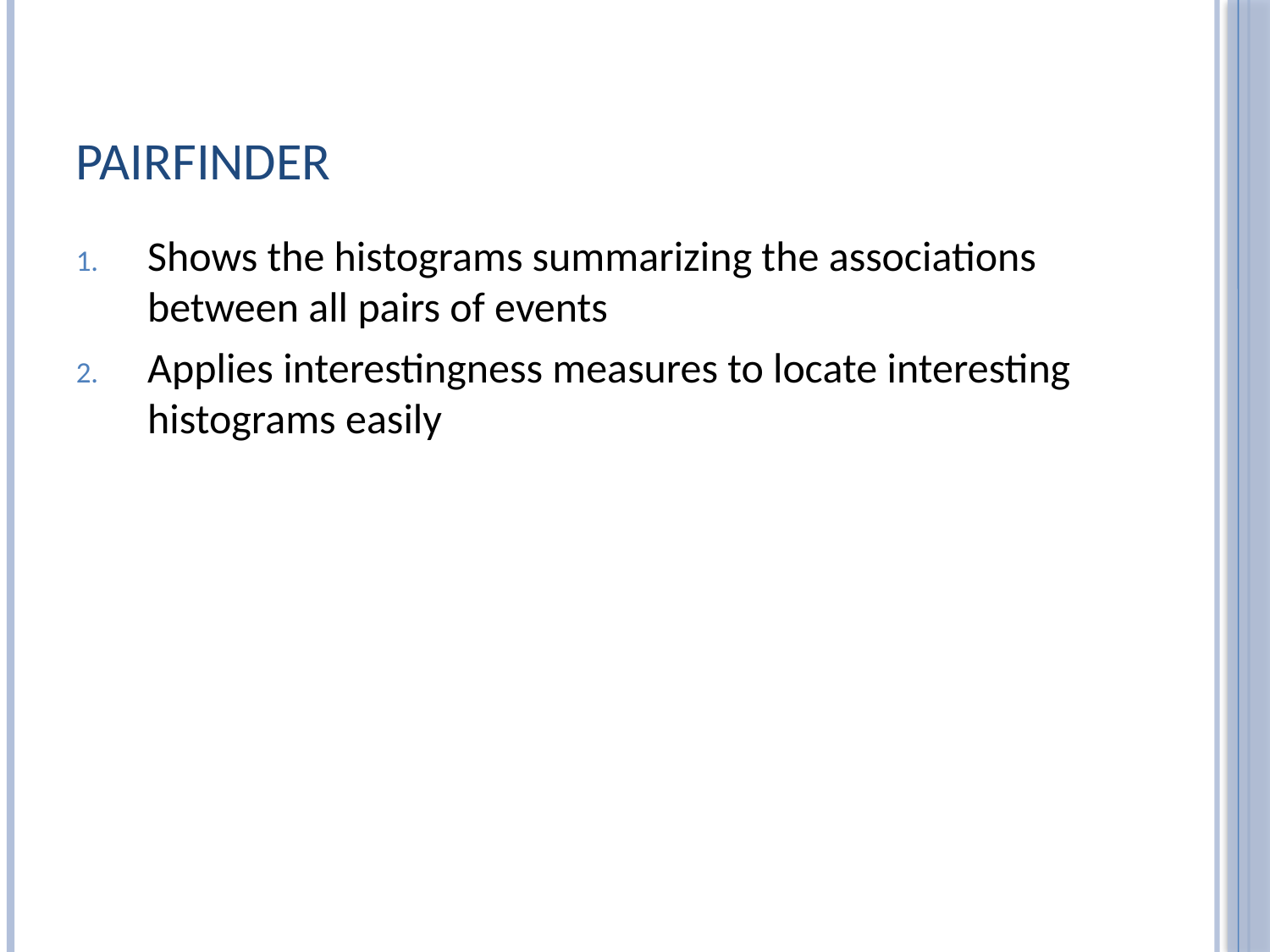

# PairFinder
Shows the histograms summarizing the associations between all pairs of events
Applies interestingness measures to locate interesting histograms easily